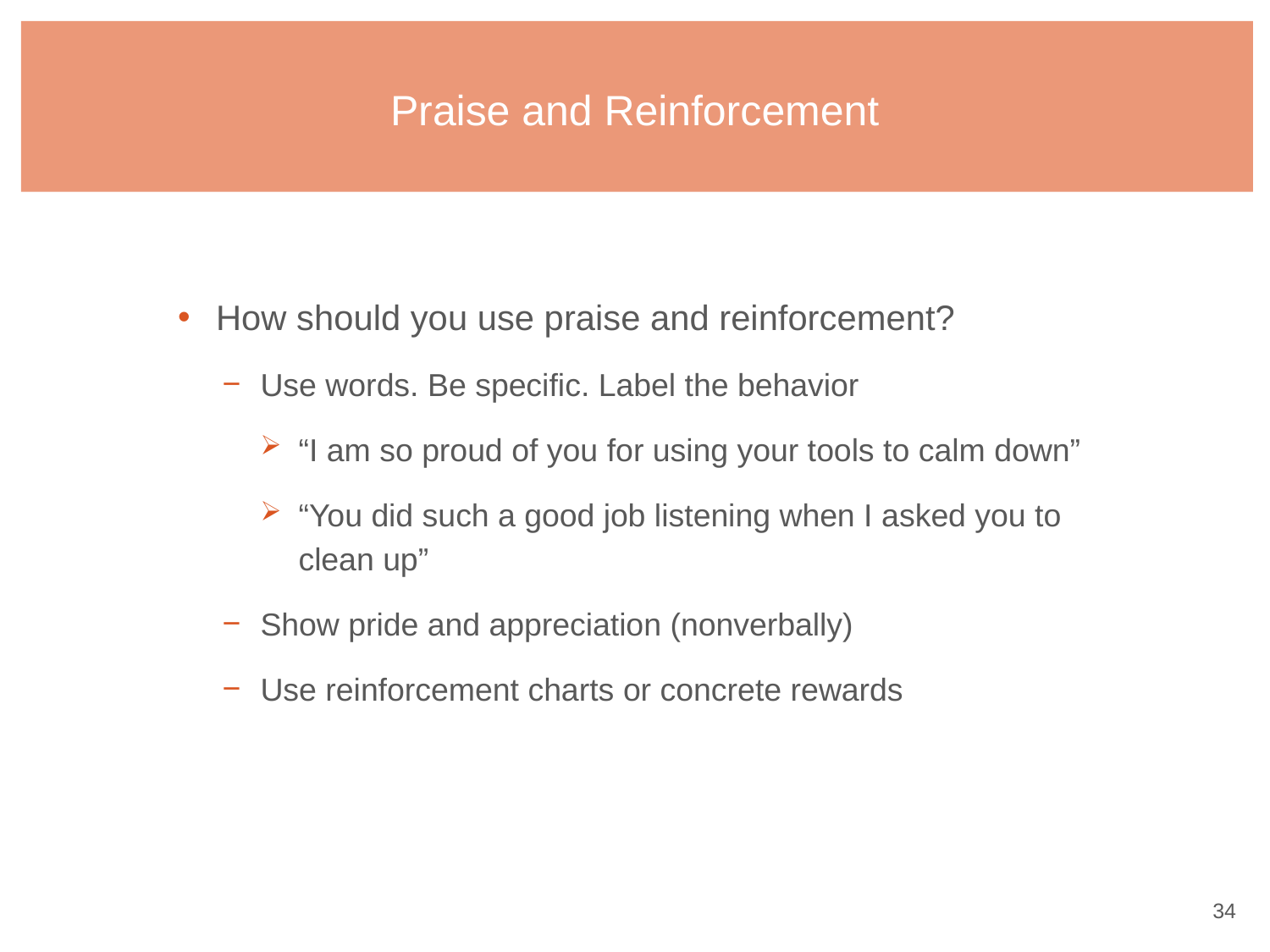

# Praise and Reinforcement
How should you use praise and reinforcement?
Use words. Be specific. Label the behavior
“I am so proud of you for using your tools to calm down”
“You did such a good job listening when I asked you to clean up”
Show pride and appreciation (nonverbally)
Use reinforcement charts or concrete rewards

34